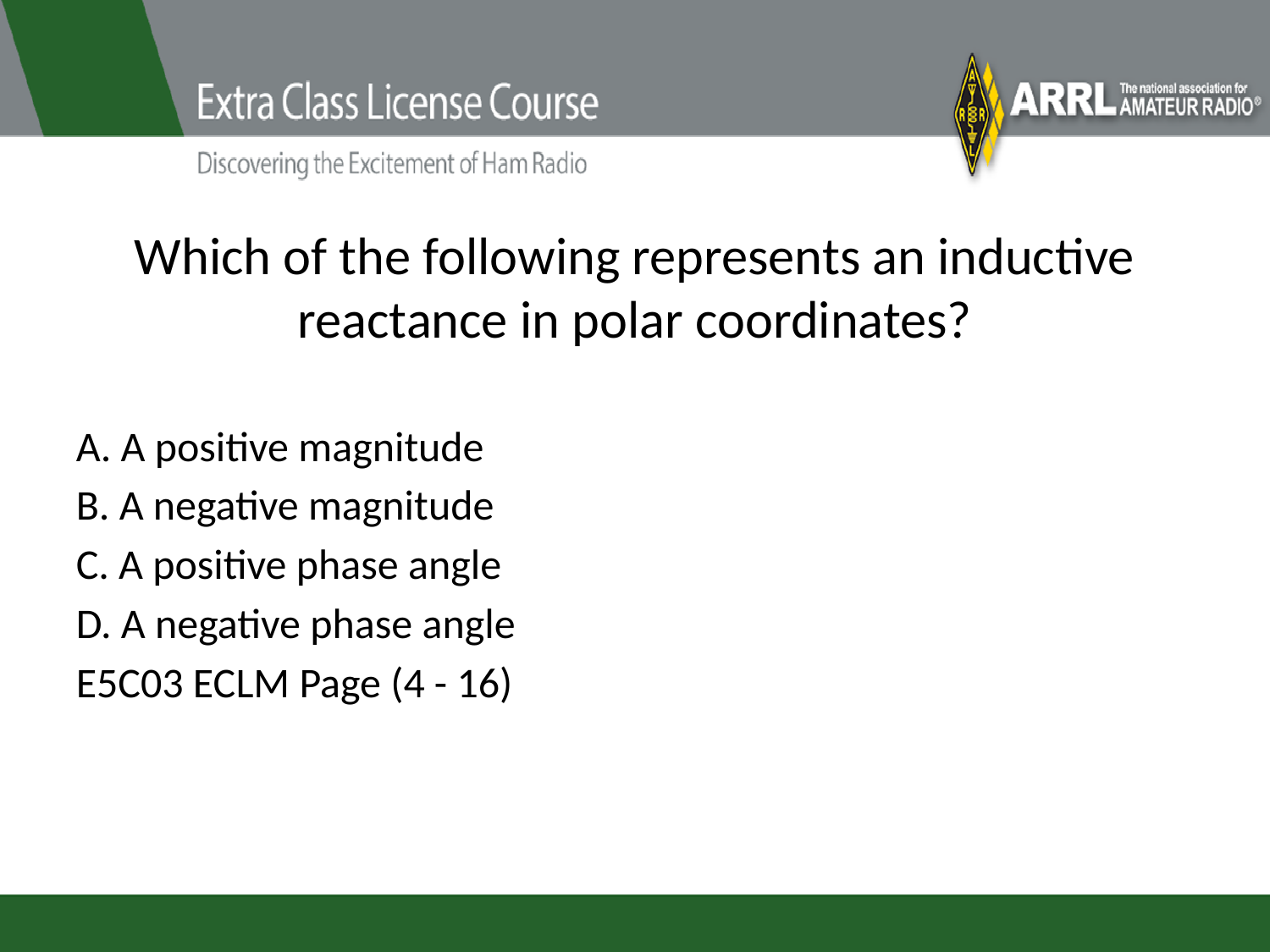

# Which of the following represents an inductive reactance in polar coordinates?
A. A positive magnitude
B. A negative magnitude
C. A positive phase angle
D. A negative phase angle
E5C03 ECLM Page (4 - 16)